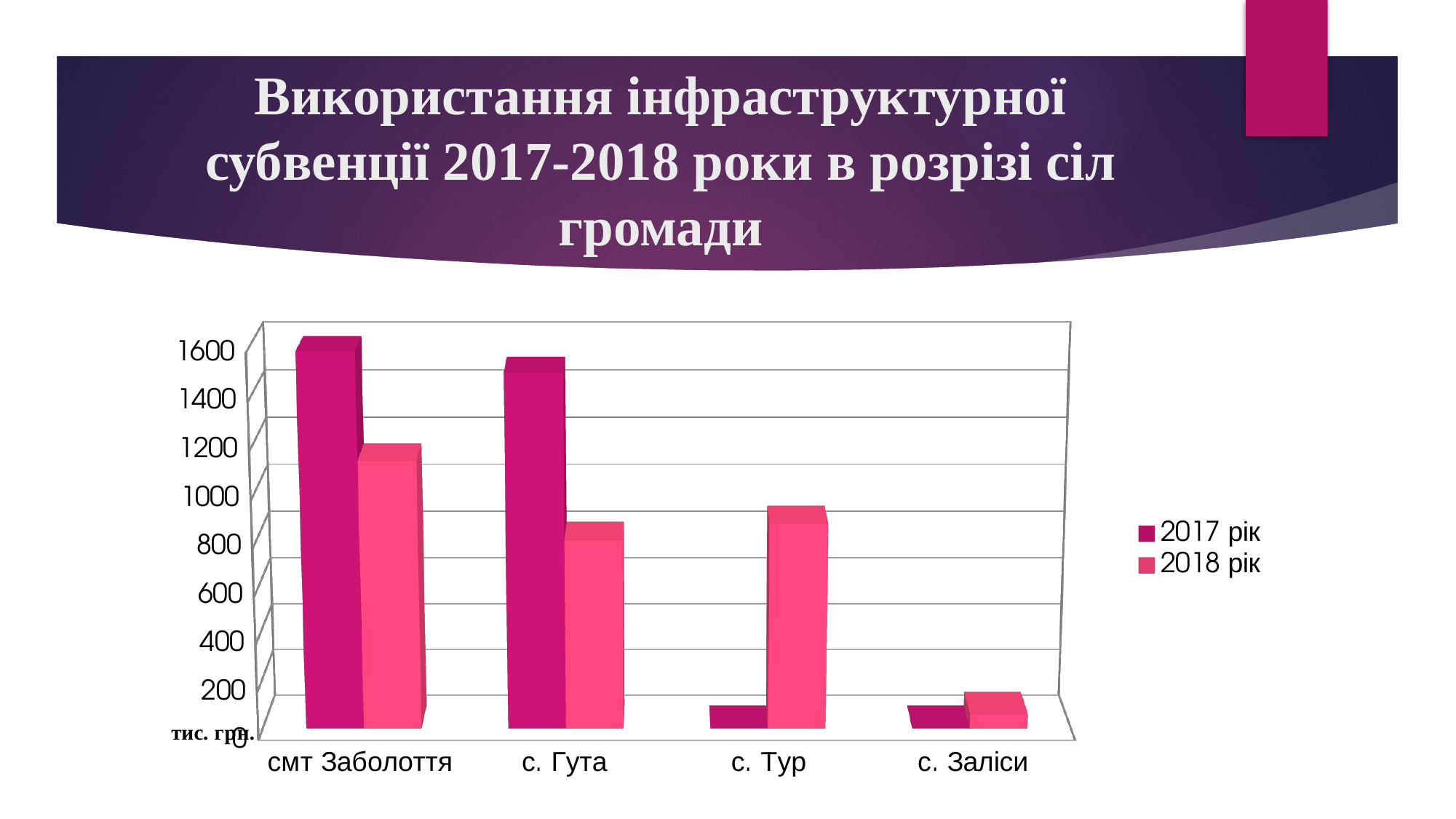

# Використання інфраструктурної субвенції 2017-2018 роки в розрізі сіл громади

[unsupported chart]

Пофарбовано фасад
Вулиця Ломон
Провулок
с. Тур